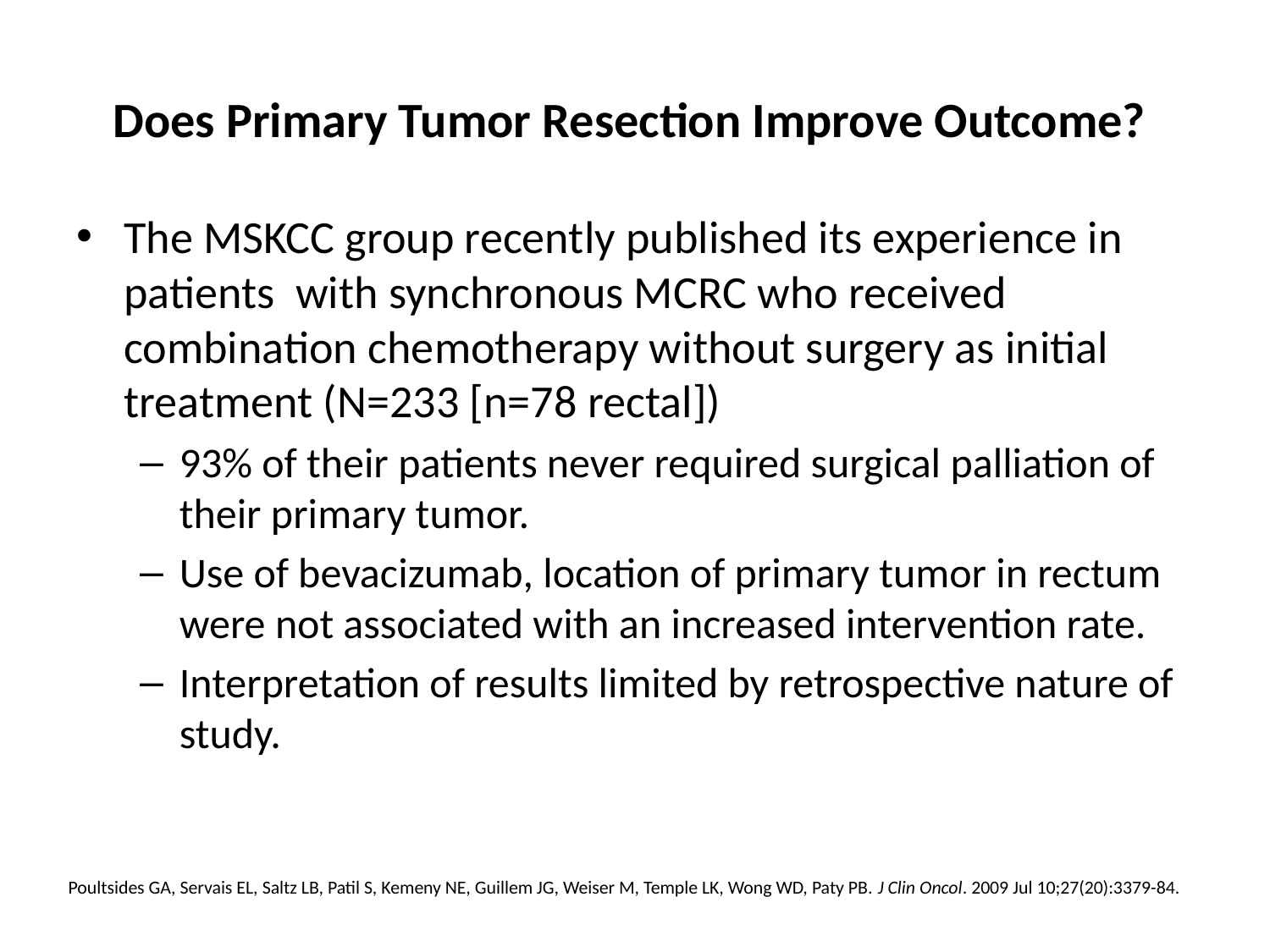

# Does Primary Tumor Resection Improve Outcome?
The MSKCC group recently published its experience in patients  with synchronous MCRC who received combination chemotherapy without surgery as initial treatment (N=233 [n=78 rectal])
93% of their patients never required surgical palliation of their primary tumor.
Use of bevacizumab, location of primary tumor in rectum were not associated with an increased intervention rate.
Interpretation of results limited by retrospective nature of study.

Poultsides GA, Servais EL, Saltz LB, Patil S, Kemeny NE, Guillem JG, Weiser M, Temple LK, Wong WD, Paty PB. J Clin Oncol. 2009 Jul 10;27(20):3379-84.